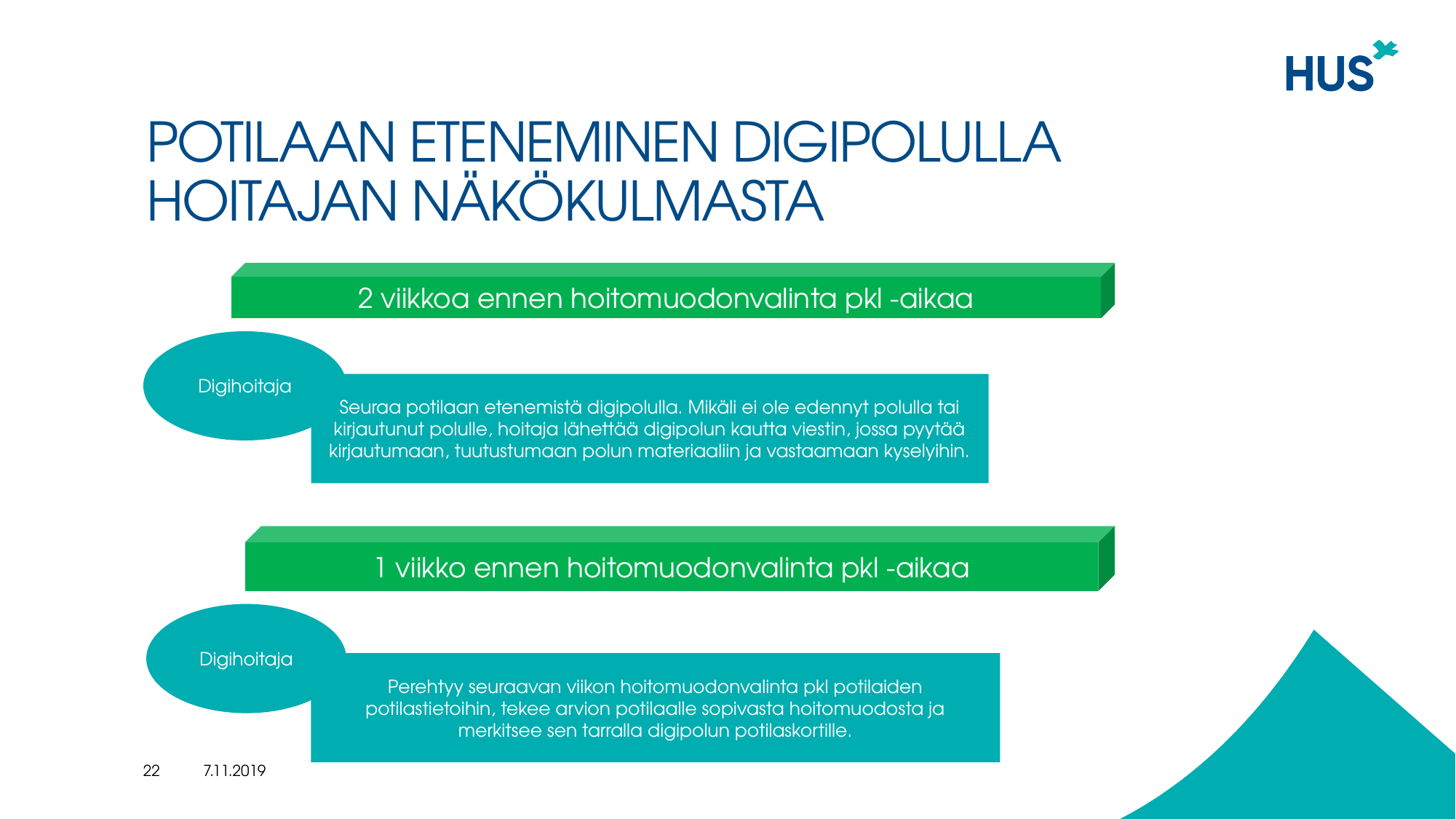

# POTILAAN ETENEMINEN DIGIPOLULLA  HOITAJAN NÄKÖKULMASTA
2 viikkoa ennen hoitomuodonvalinta pkl -aikaa
Digihoitaja
Seuraa potilaan etenemistä digipolulla. Mikäli ei ole edennyt polulla tai kirjautunut polulle, hoitaja lähettää digipolun kautta viestin, jossa pyytää kirjautumaan, tuutustumaan polun materiaaliin ja vastaamaan kyselyihin.
1 viikko ennen hoitomuodonvalinta pkl -aikaa
Digihoitaja
Perehtyy seuraavan viikon hoitomuodonvalinta pkl potilaiden potilastietoihin, tekee arvion potilaalle sopivasta hoitomuodosta ja merkitsee sen tarralla digipolun potilaskortille.
22
7.11.2019